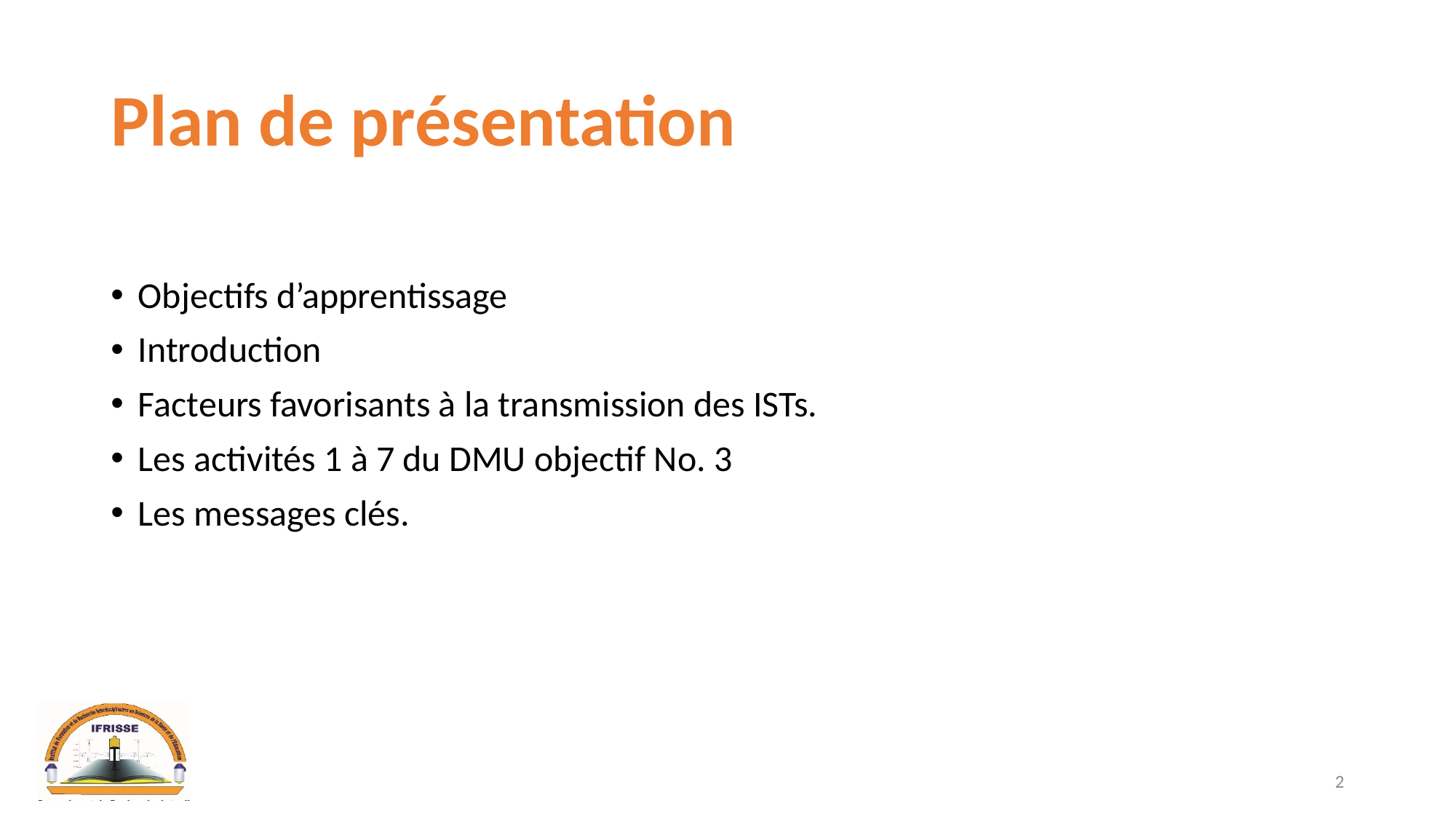

# Plan de présentation
Objectifs d’apprentissage
Introduction
Facteurs favorisants à la transmission des ISTs.
Les activités 1 à 7 du DMU objectif No. 3
Les messages clés.

2